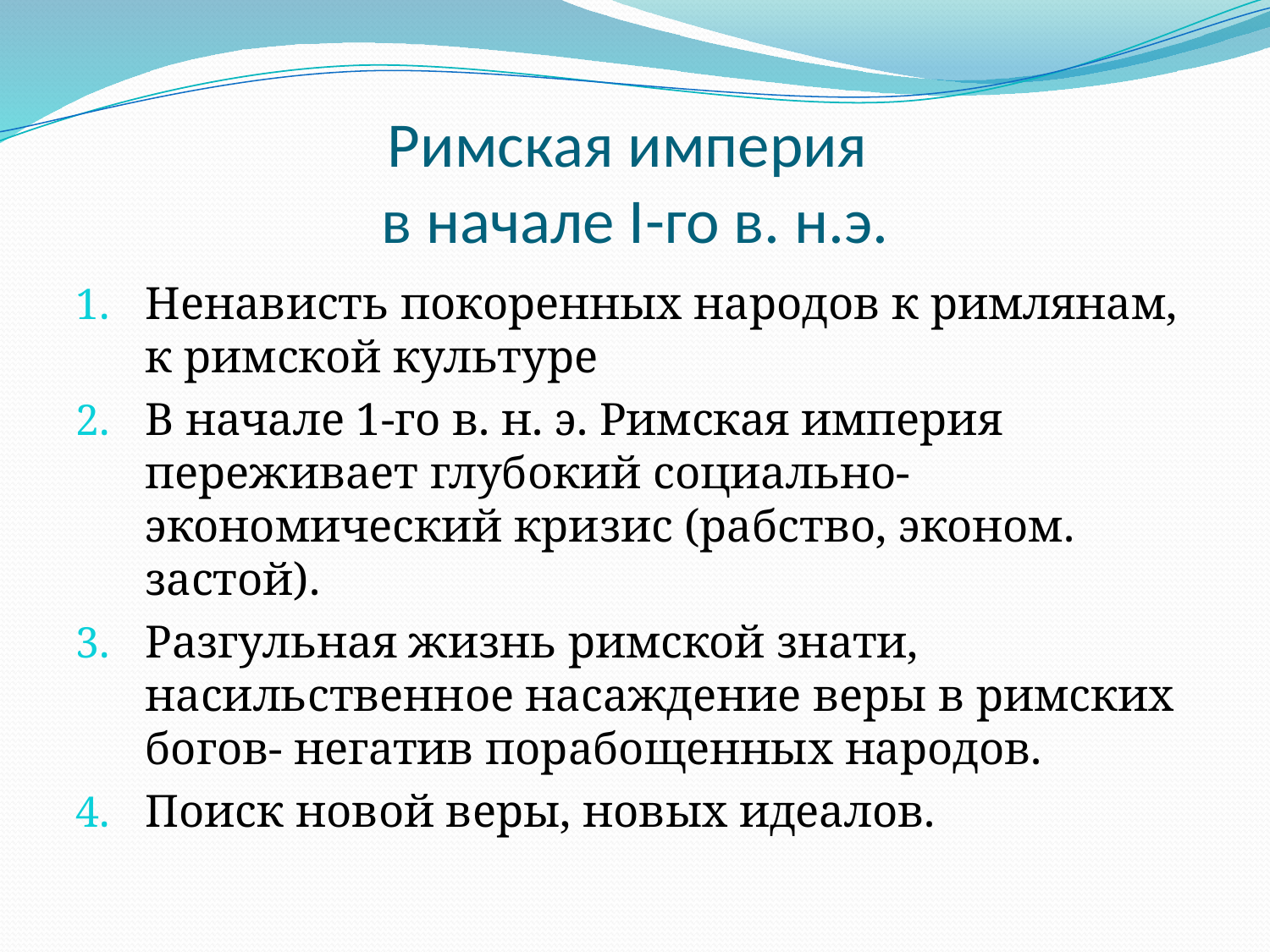

# Римская империя в начале I-го в. н.э.
Ненависть покоренных народов к римлянам, к римской культуре
В начале 1-го в. н. э. Римская империя переживает глубокий социально-экономический кризис (рабство, эконом. застой).
Разгульная жизнь римской знати, насильственное насаждение веры в римских богов- негатив порабощенных народов.
Поиск новой веры, новых идеалов.